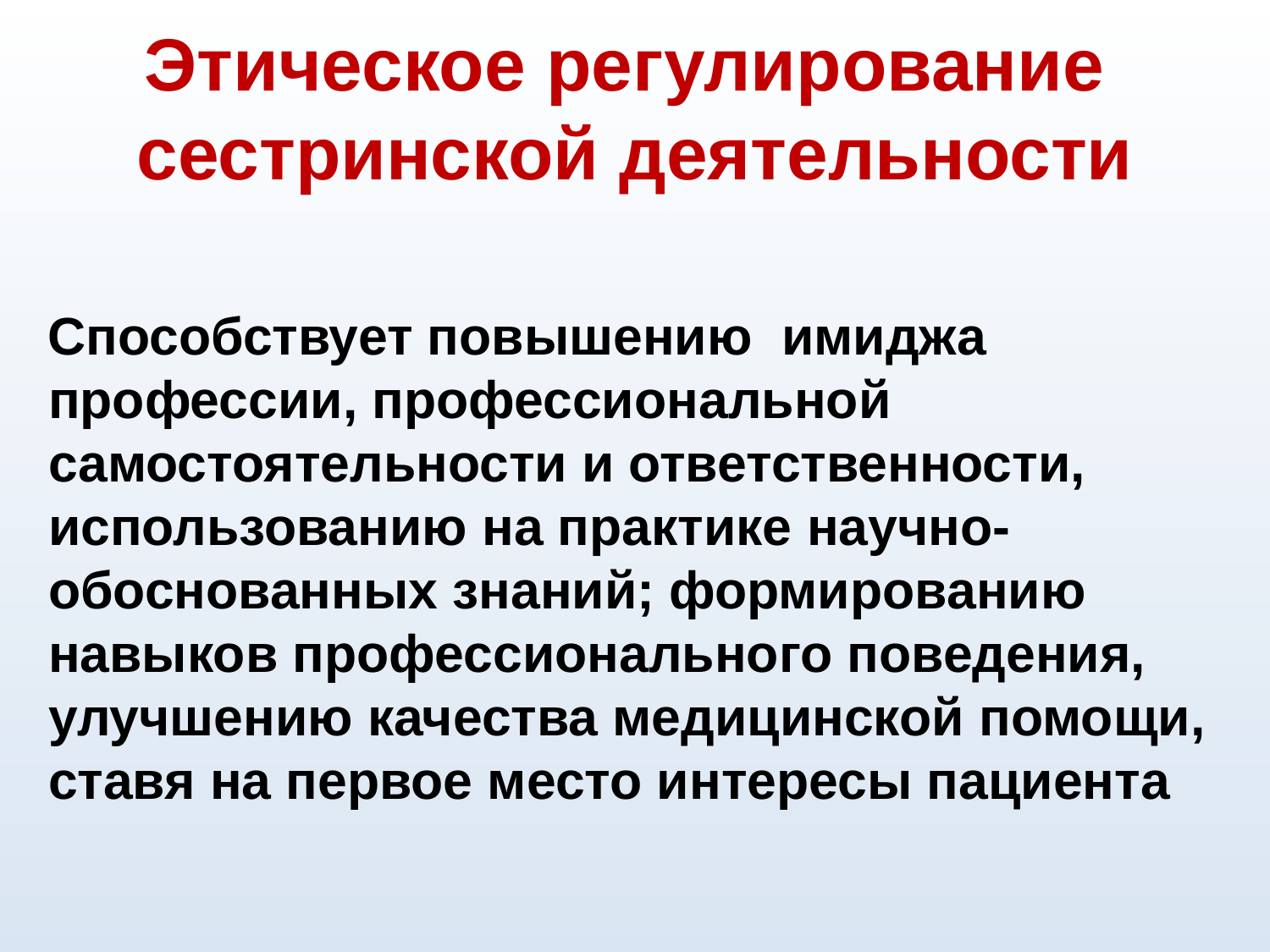

# Этическое регулирование сестринской деятельности
Способствует повышению  имиджа профессии, профессиональной самостоятельности и ответственности, использованию на практике научно-обоснованных знаний; формированию навыков профессионального поведения, улучшению качества медицинской помощи, ставя на первое место интересы пациента